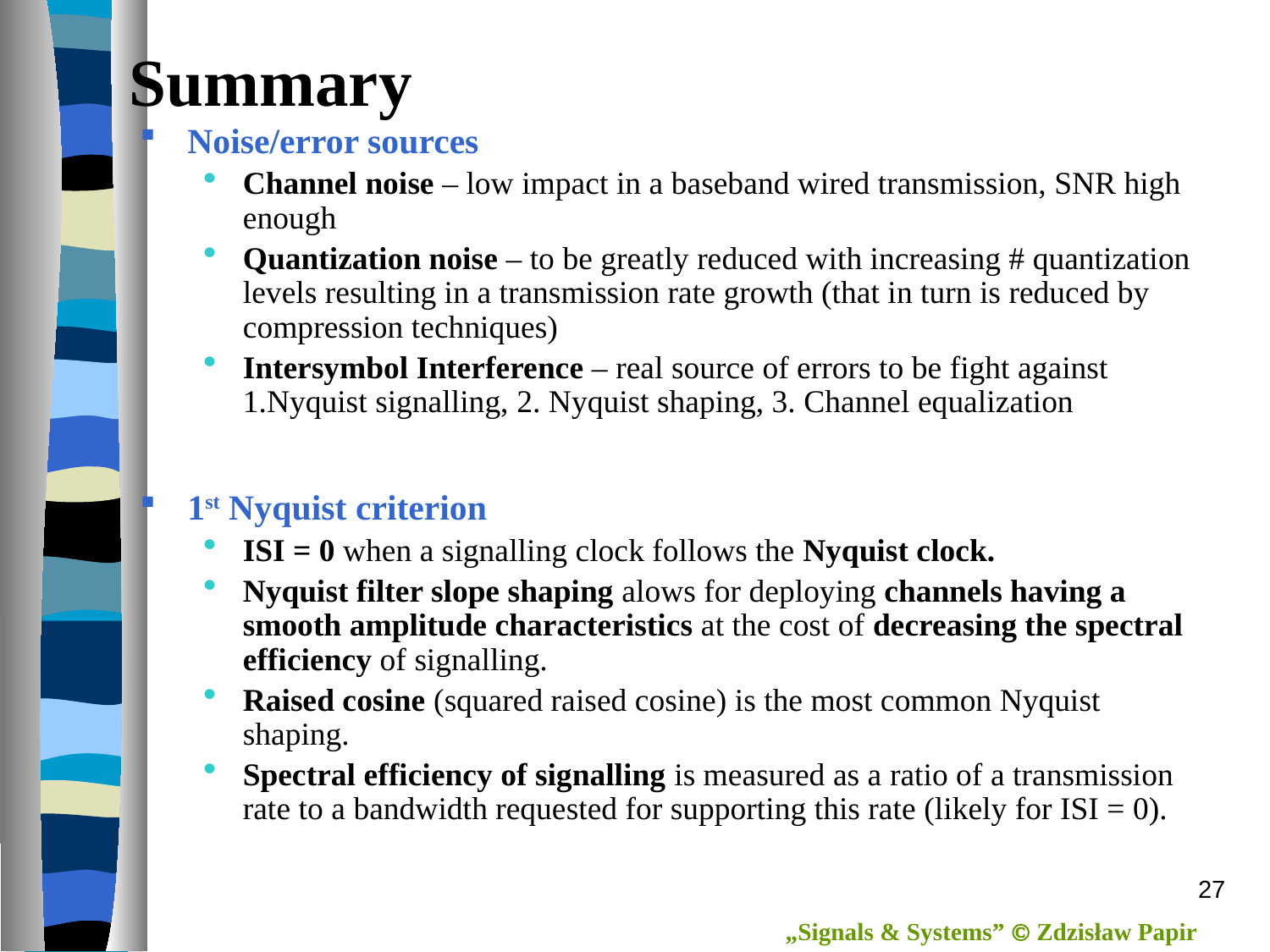

# Summary
Noise/error sources
Channel noise – low impact in a baseband wired transmission, SNR high enough
Quantization noise – to be greatly reduced with increasing # quantization levels resulting in a transmission rate growth (that in turn is reduced by compression techniques)
Intersymbol Interference – real source of errors to be fight against 1.Nyquist signalling, 2. Nyquist shaping, 3. Channel equalization

1st Nyquist criterion
ISI = 0 when a signalling clock follows the Nyquist clock.
Nyquist filter slope shaping alows for deploying channels having a smooth amplitude characteristics at the cost of decreasing the spectral efficiency of signalling.
Raised cosine (squared raised cosine) is the most common Nyquist shaping.
Spectral efficiency of signalling is measured as a ratio of a transmission rate to a bandwidth requested for supporting this rate (likely for ISI = 0).

27
„Signals & Systems” © Zdzisław Papir